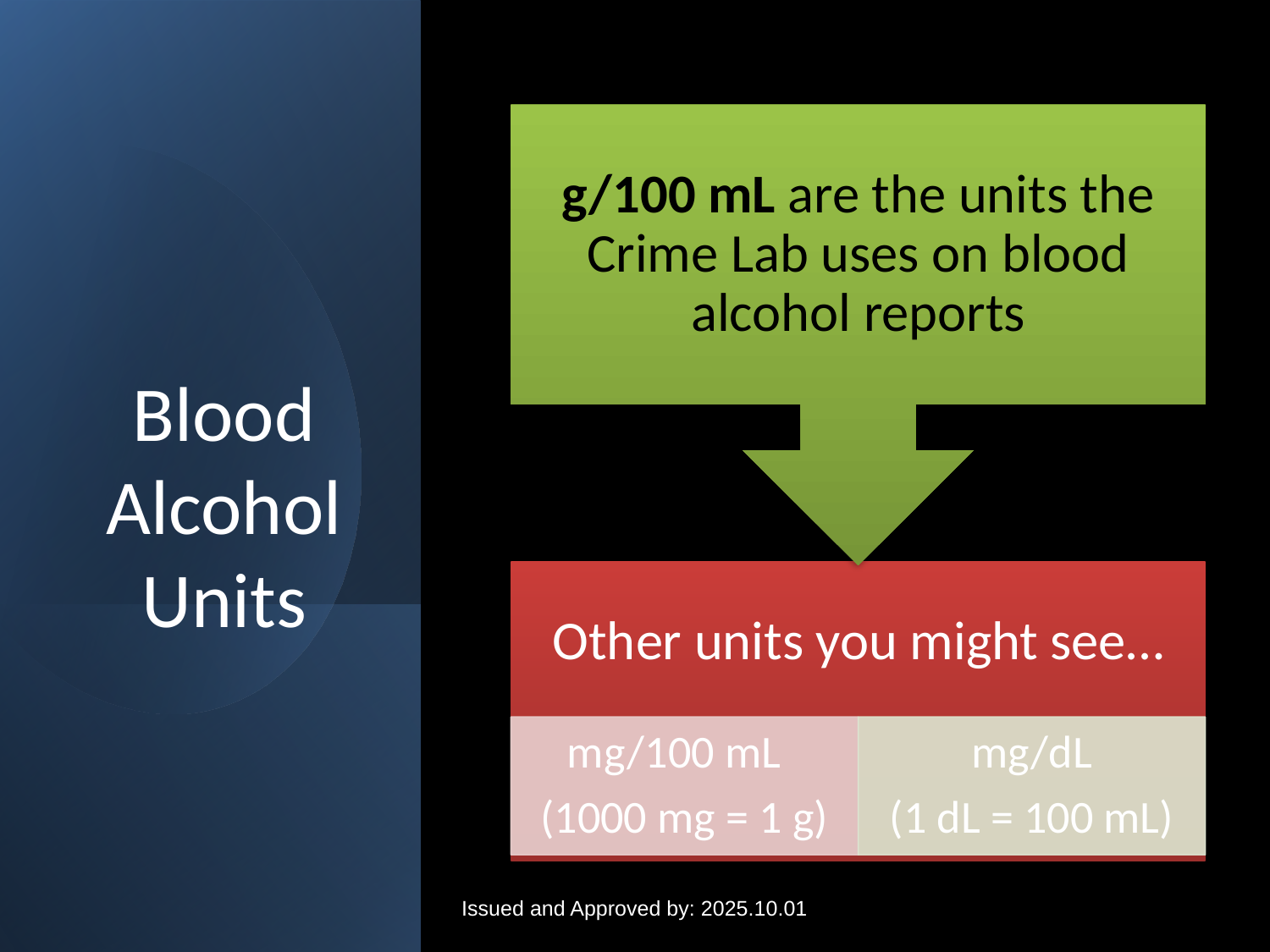

Other units you might see…
mg/100 mL
(1000 mg = 1 g)
mg/dL
(1 dL = 100 mL)
g/100 mL are the units the Crime Lab uses on blood alcohol reports

# Blood Alcohol Units

Issued and Approved by: 2025.10.01